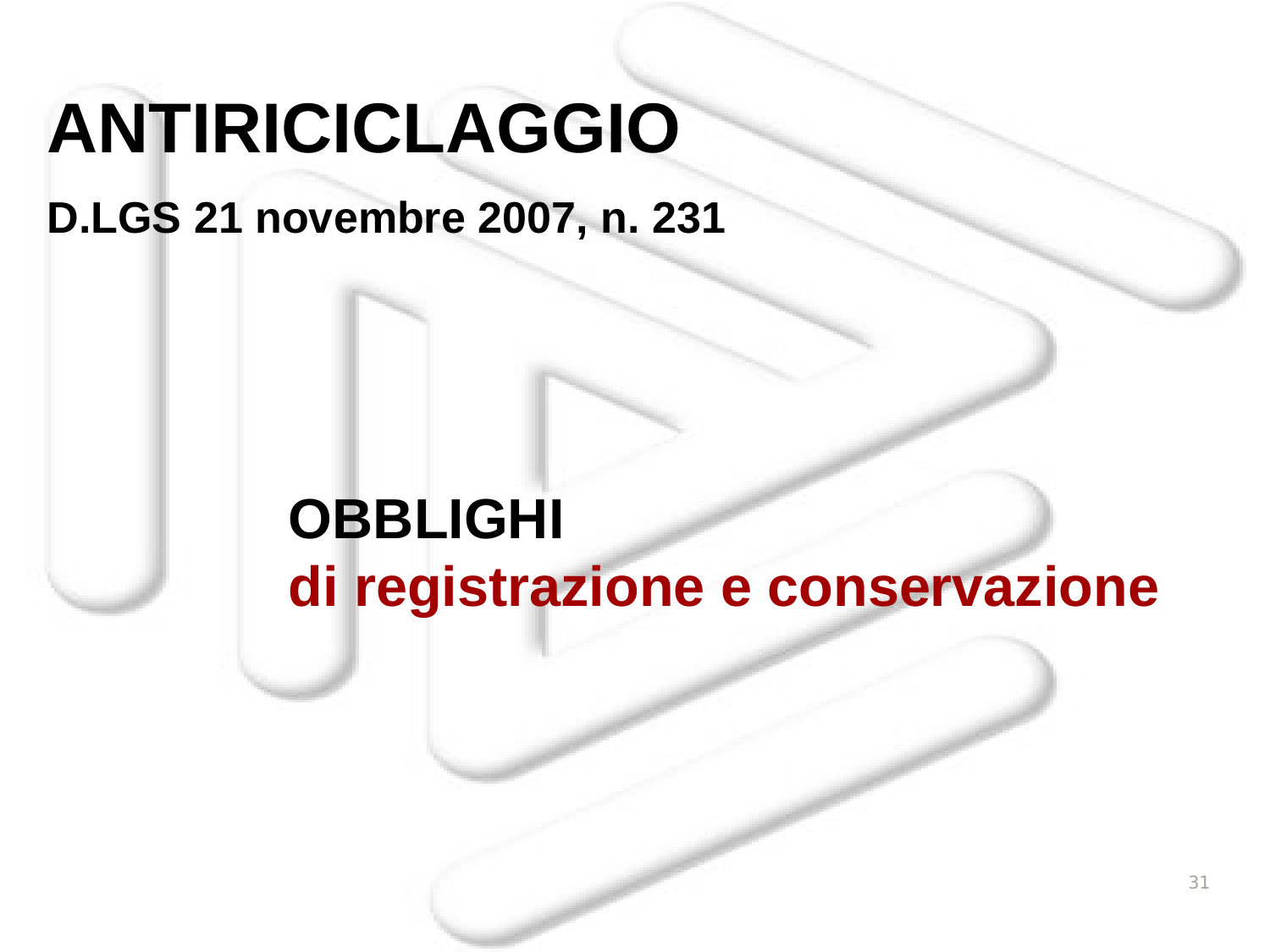

ANTIRICICLAGGIO
D.LGS 21 novembre 2007, n. 231
OBBLIGHI
di registrazione e conservazione
31